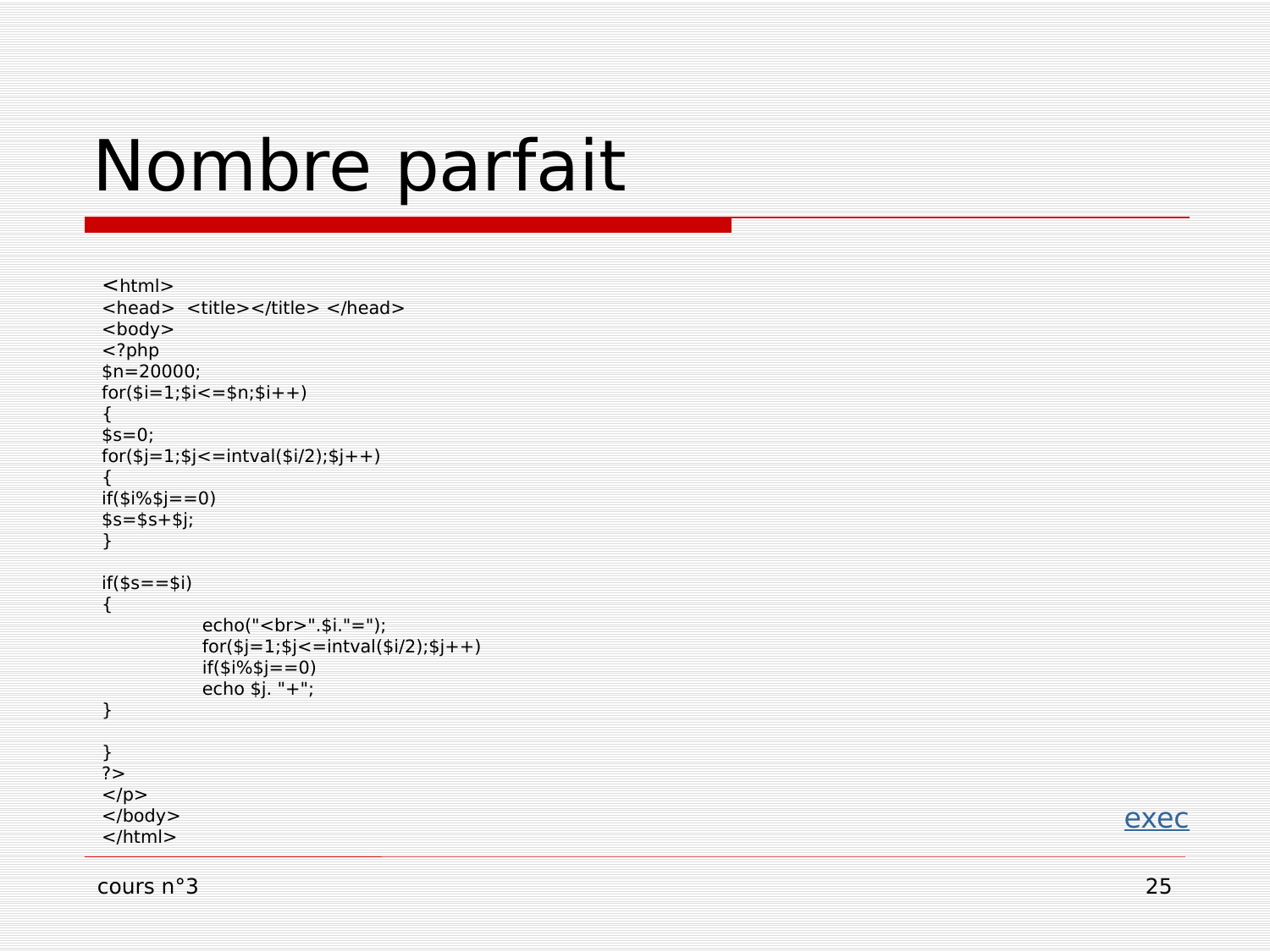

# Nombre parfait

<html>
<head>  <title></title> </head>
<body>
<?php
$n=20000;
for($i=1;$i<=$n;$i++)
{
$s=0;
for($j=1;$j<=intval($i/2);$j++)
{
if($i%$j==0)
$s=$s+$j;
}

if($s==$i)
{
	echo("<br>".$i."=");
	for($j=1;$j<=intval($i/2);$j++)
	if($i%$j==0)
	echo $j. "+";
}

}
?>
</p>
</body>
</html>
exec
cours n°3
25